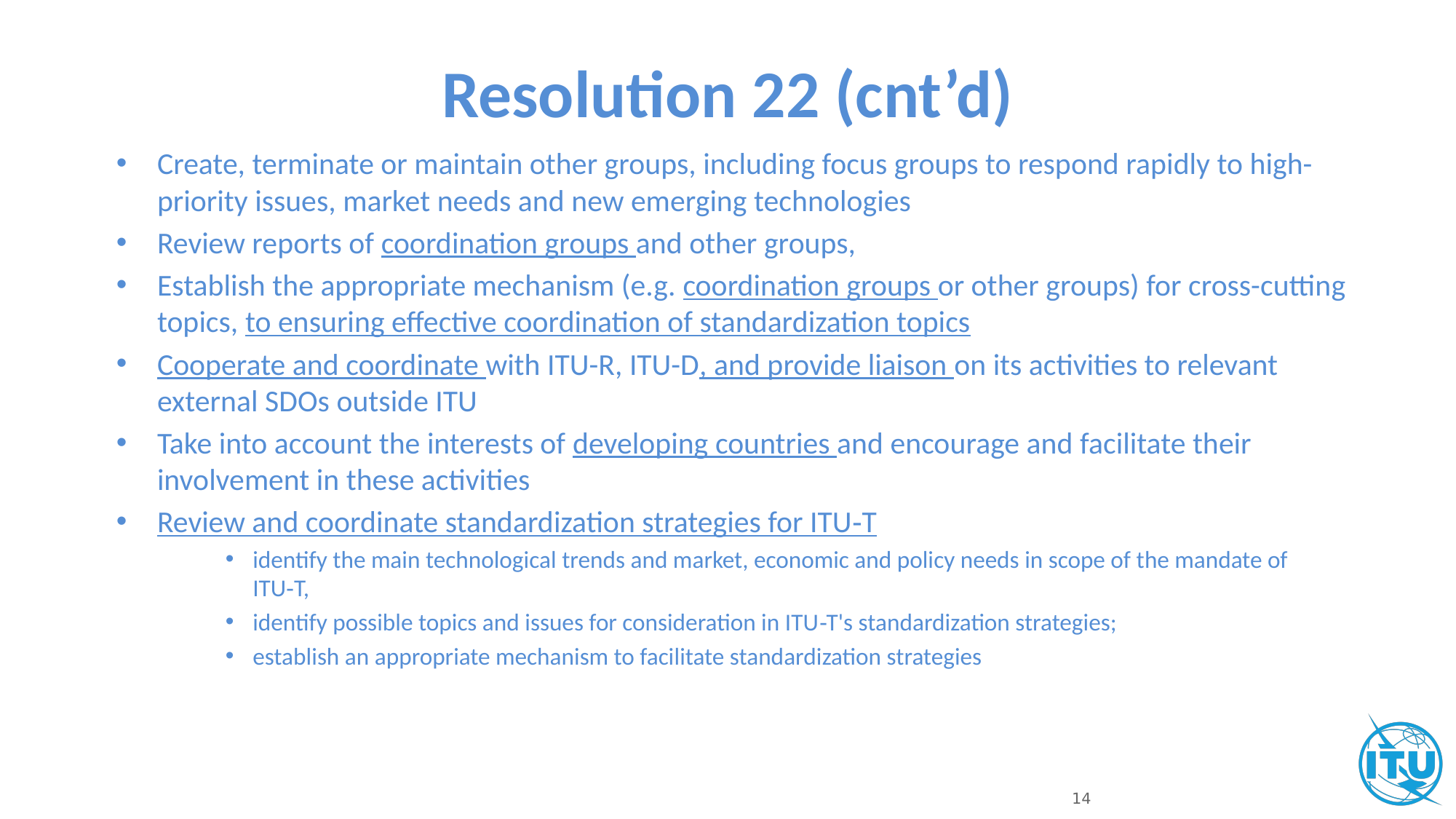

# Resolution 22 (cnt’d)
Create, terminate or maintain other groups, including focus groups to respond rapidly to high-priority issues, market needs and new emerging technologies
Review reports of coordination groups and other groups,
Establish the appropriate mechanism (e.g. coordination groups or other groups) for cross-cutting topics, to ensuring effective coordination of standardization topics
Cooperate and coordinate with ITU-R, ITU-D, and provide liaison on its activities to relevant external SDOs outside ITU
Take into account the interests of developing countries and encourage and facilitate their involvement in these activities
Review and coordinate standardization strategies for ITU‑T
identify the main technological trends and market, economic and policy needs in scope of the mandate of ITU‑T,
identify possible topics and issues for consideration in ITU‑T's standardization strategies;
establish an appropriate mechanism to facilitate standardization strategies
14